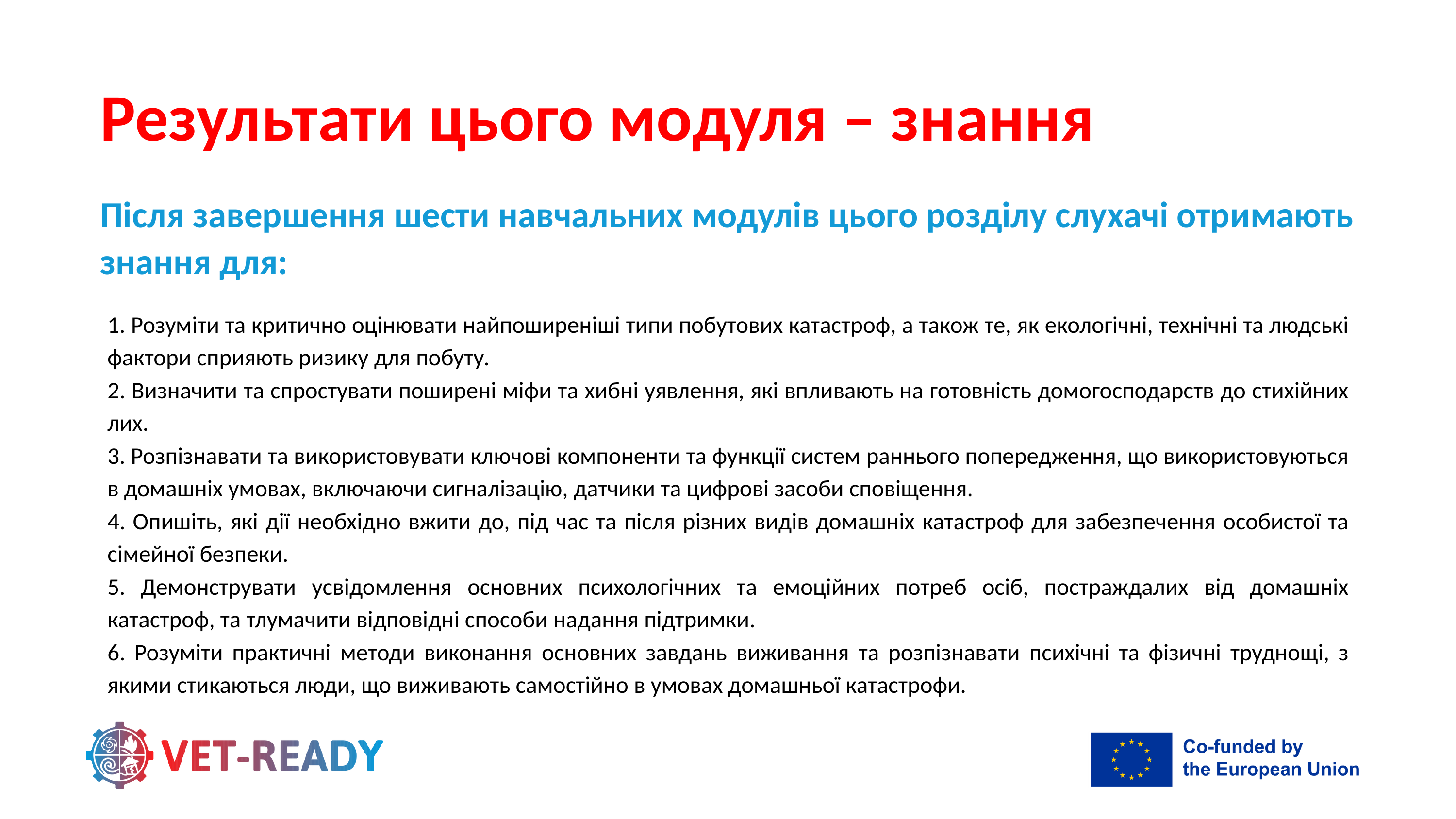

Результати цього модуля – знання

Після завершення шести навчальних модулів цього розділу слухачі отримають знання для:
1. Розуміти та критично оцінювати найпоширеніші типи побутових катастроф, а також те, як екологічні, технічні та людські фактори сприяють ризику для побуту.
2. Визначити та спростувати поширені міфи та хибні уявлення, які впливають на готовність домогосподарств до стихійних лих.
3. Розпізнавати та використовувати ключові компоненти та функції систем раннього попередження, що використовуються в домашніх умовах, включаючи сигналізацію, датчики та цифрові засоби сповіщення.
4. Опишіть, які дії необхідно вжити до, під час та після різних видів домашніх катастроф для забезпечення особистої та сімейної безпеки.
5. Демонструвати усвідомлення основних психологічних та емоційних потреб осіб, постраждалих від домашніх катастроф, та тлумачити відповідні способи надання підтримки.
6. Розуміти практичні методи виконання основних завдань виживання та розпізнавати психічні та фізичні труднощі, з якими стикаються люди, що виживають самостійно в умовах домашньої катастрофи.